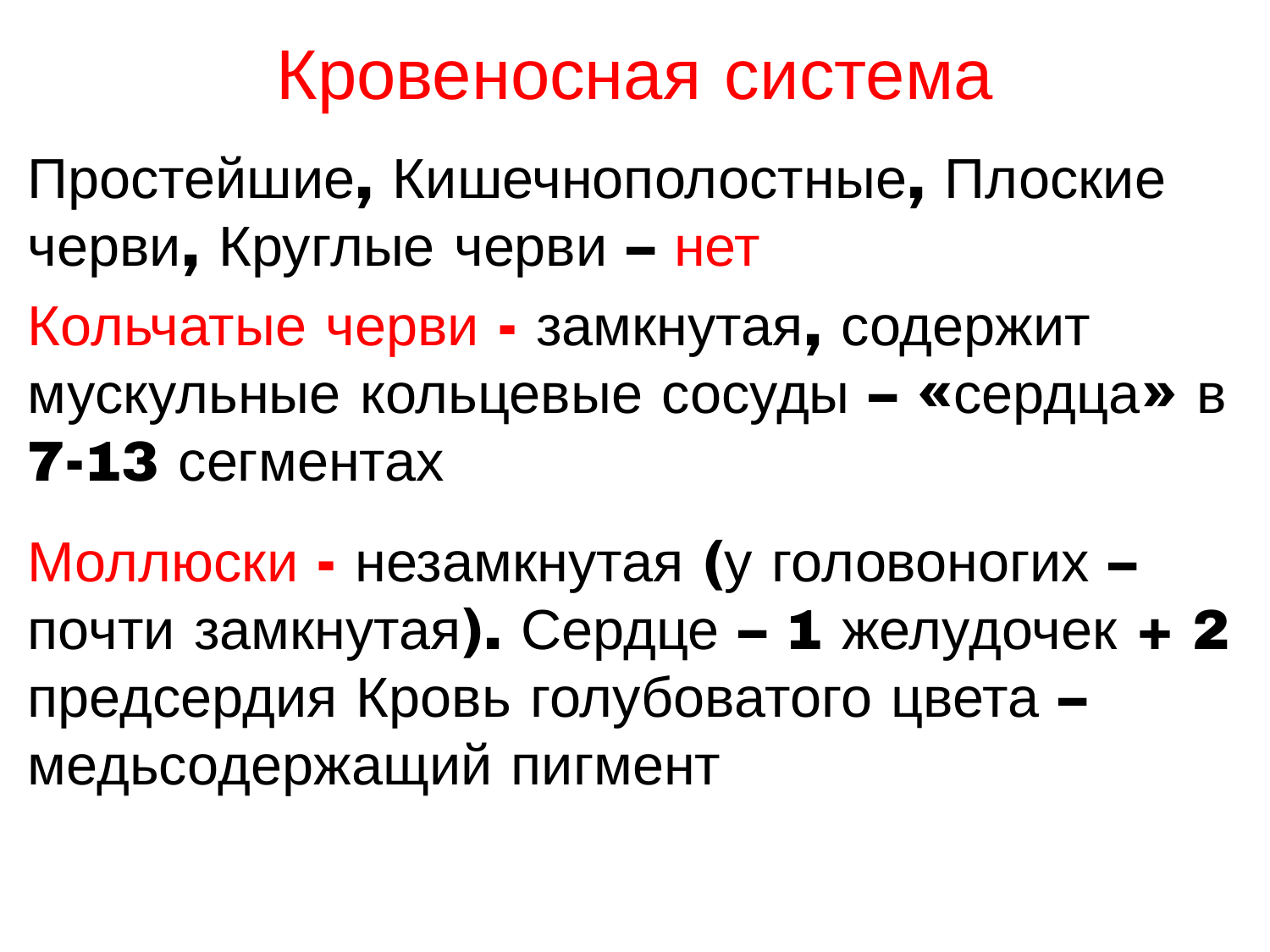

# Кровеносная система
Простейшие, Кишечнополостные, Плоские черви, Круглые черви – нет
Кольчатые черви - замкнутая, содержит мускульные кольцевые сосуды – «сердца» в 7-13 сегментах

Моллюски - незамкнутая (у головоногих – почти замкнутая). Сердце – 1 желудочек + 2 предсердия Кровь голубоватого цвета – медьсодержащий пигмент